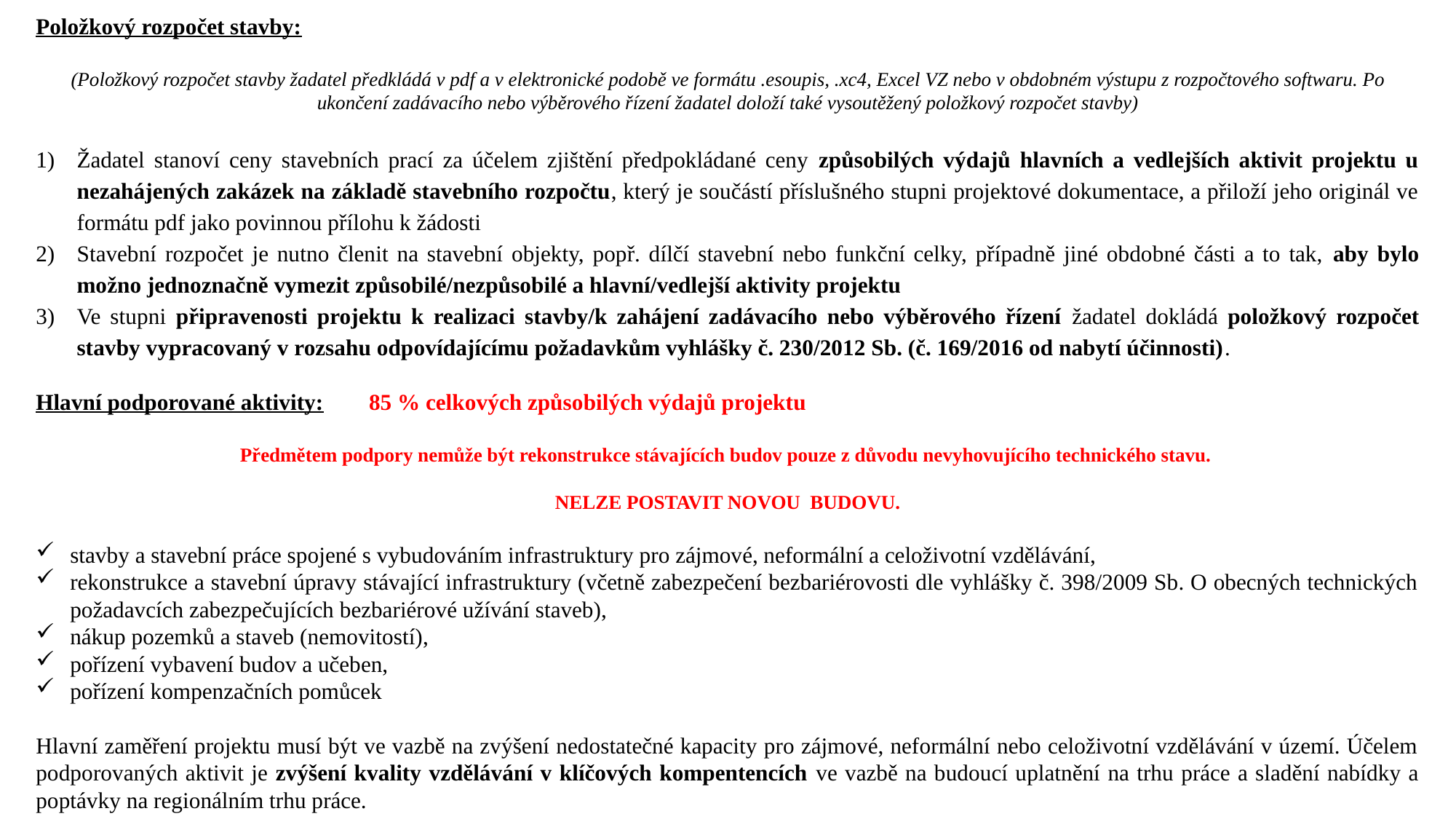

Položkový rozpočet stavby:

(Položkový rozpočet stavby žadatel předkládá v pdf a v elektronické podobě ve formátu .esoupis, .xc4, Excel VZ nebo v obdobném výstupu z rozpočtového softwaru. Po ukončení zadávacího nebo výběrového řízení žadatel doloží také vysoutěžený položkový rozpočet stavby)

Žadatel stanoví ceny stavebních prací za účelem zjištění předpokládané ceny způsobilých výdajů hlavních a vedlejších aktivit projektu u nezahájených zakázek na základě stavebního rozpočtu, který je součástí příslušného stupni projektové dokumentace, a přiloží jeho originál ve formátu pdf jako povinnou přílohu k žádosti
Stavební rozpočet je nutno členit na stavební objekty, popř. dílčí stavební nebo funkční celky, případně jiné obdobné části a to tak, aby bylo možno jednoznačně vymezit způsobilé/nezpůsobilé a hlavní/vedlejší aktivity projektu
Ve stupni připravenosti projektu k realizaci stavby/k zahájení zadávacího nebo výběrového řízení žadatel dokládá položkový rozpočet stavby vypracovaný v rozsahu odpovídajícímu požadavkům vyhlášky č. 230/2012 Sb. (č. 169/2016 od nabytí účinnosti).

Hlavní podporované aktivity:	 85 % celkových způsobilých výdajů projektu

Předmětem podpory nemůže být rekonstrukce stávajících budov pouze z důvodu nevyhovujícího technického stavu.

NELZE POSTAVIT NOVOU  BUDOVU.

stavby a stavební práce spojené s vybudováním infrastruktury pro zájmové, neformální a celoživotní vzdělávání,
rekonstrukce a stavební úpravy stávající infrastruktury (včetně zabezpečení bezbariérovosti dle vyhlášky č. 398/2009 Sb. O obecných technických požadavcích zabezpečujících bezbariérové užívání staveb),
nákup pozemků a staveb (nemovitostí),
pořízení vybavení budov a učeben,
pořízení kompenzačních pomůcek

Hlavní zaměření projektu musí být ve vazbě na zvýšení nedostatečné kapacity pro zájmové, neformální nebo celoživotní vzdělávání v území. Účelem podporovaných aktivit je zvýšení kvality vzdělávání v klíčových kompentencích ve vazbě na budoucí uplatnění na trhu práce a sladění nabídky a poptávky na regionálním trhu práce.